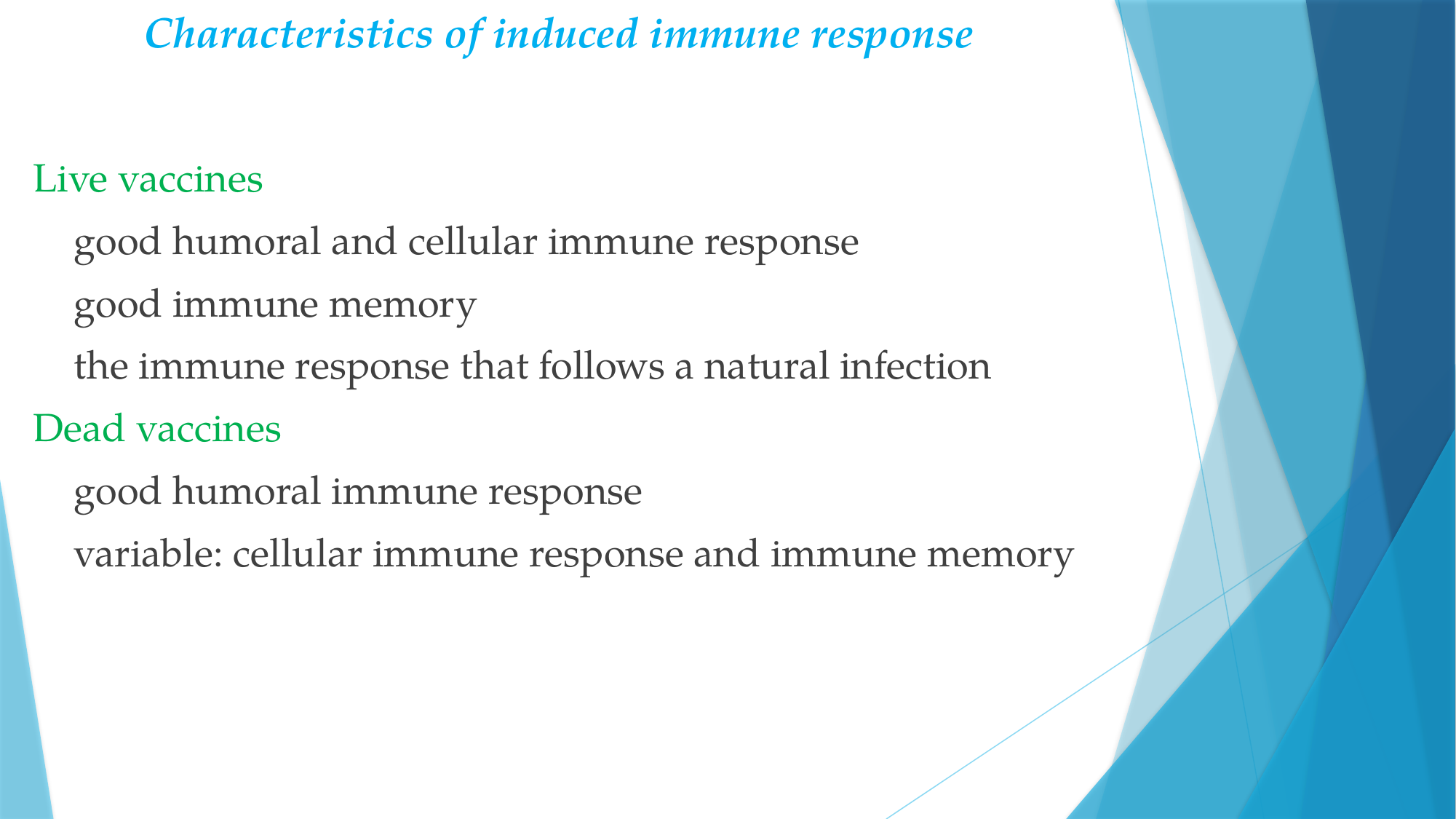

Characteristics of induced immune response
Live vaccines
	good humoral and cellular immune response
	good immune memory
	the immune response that follows a natural infection
Dead vaccines
	good humoral immune response
	variable: cellular immune response and immune memory